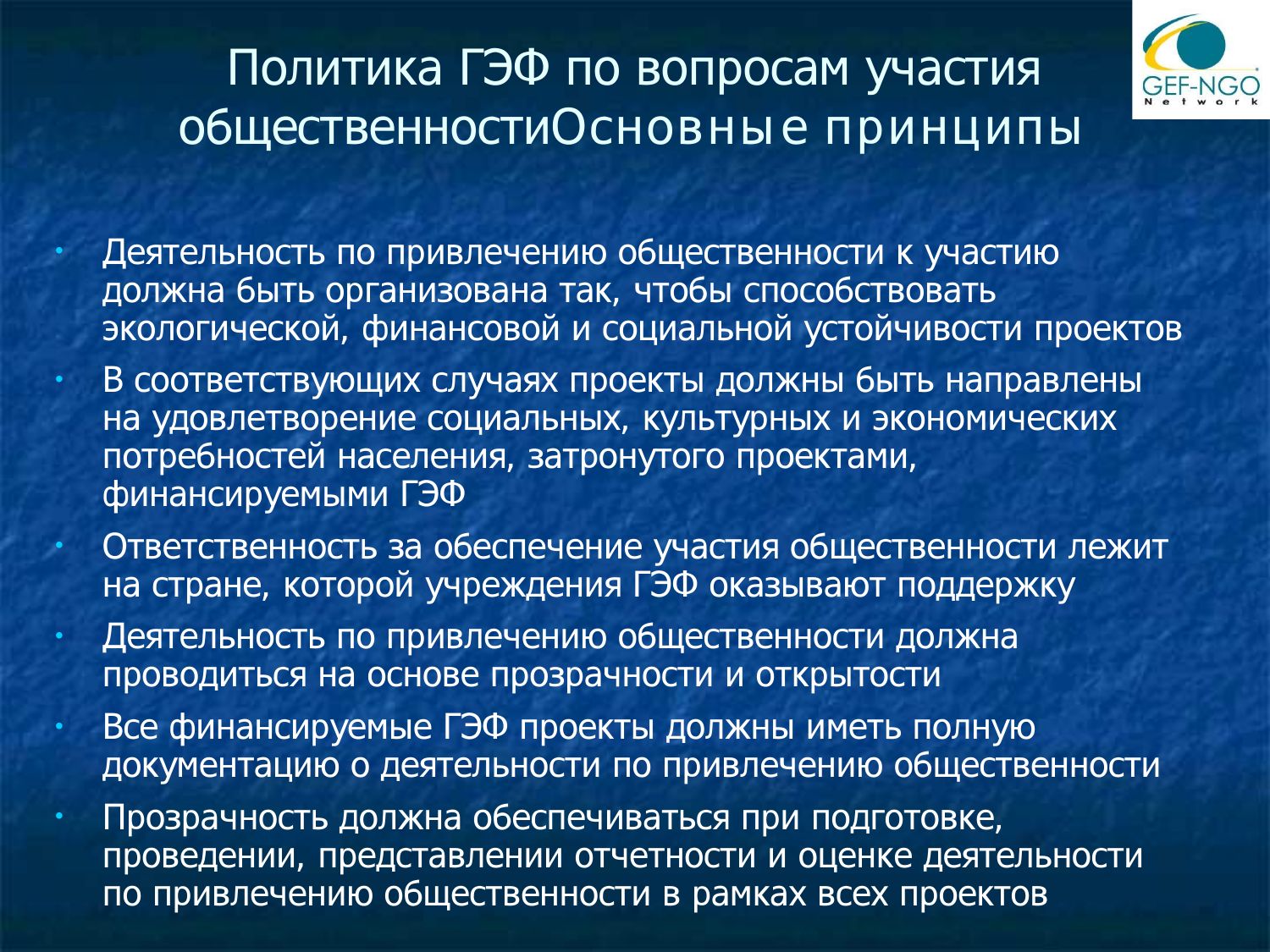

# Политика ГЭФ по вопросам участия общественностиОсновные принципы
Деятельность по привлечению общественности к участию должна быть организована так, чтобы способствовать экологической, финансовой и социальной устойчивости проектов
В соответствующих случаях проекты должны быть направлены на удовлетворение социальных, культурных и экономических потребностей населения, затронутого проектами, финансируемыми ГЭФ
Ответственность за обеспечение участия общественности лежит на стране, которой учреждения ГЭФ оказывают поддержку
Деятельность по привлечению общественности должна проводиться на основе прозрачности и открытости
Все финансируемые ГЭФ проекты должны иметь полную документацию о деятельности по привлечению общественности
Прозрачность должна обеспечиваться при подготовке, проведении, представлении отчетности и оценке деятельности по привлечению общественности в рамках всех проектов